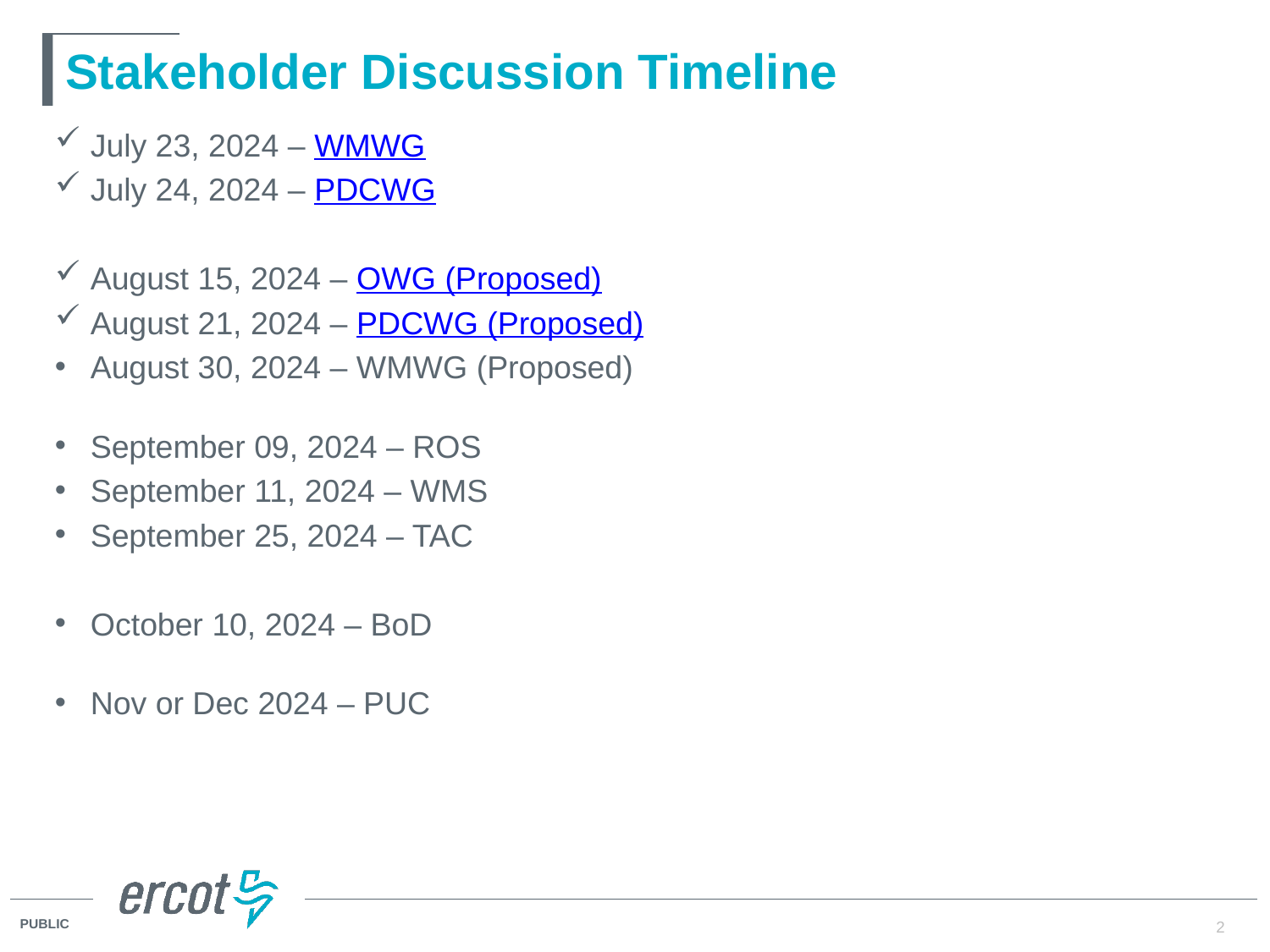

# Stakeholder Discussion Timeline
July 23, 2024 – WMWG
July 24, 2024 – PDCWG

August 15, 2024 – OWG (Proposed)
August 21, 2024 – PDCWG (Proposed)
August 30, 2024 – WMWG (Proposed)

September 09, 2024 – ROS
September 11, 2024 – WMS
September 25, 2024 – TAC

October 10, 2024 – BoD

Nov or Dec 2024 – PUC
2